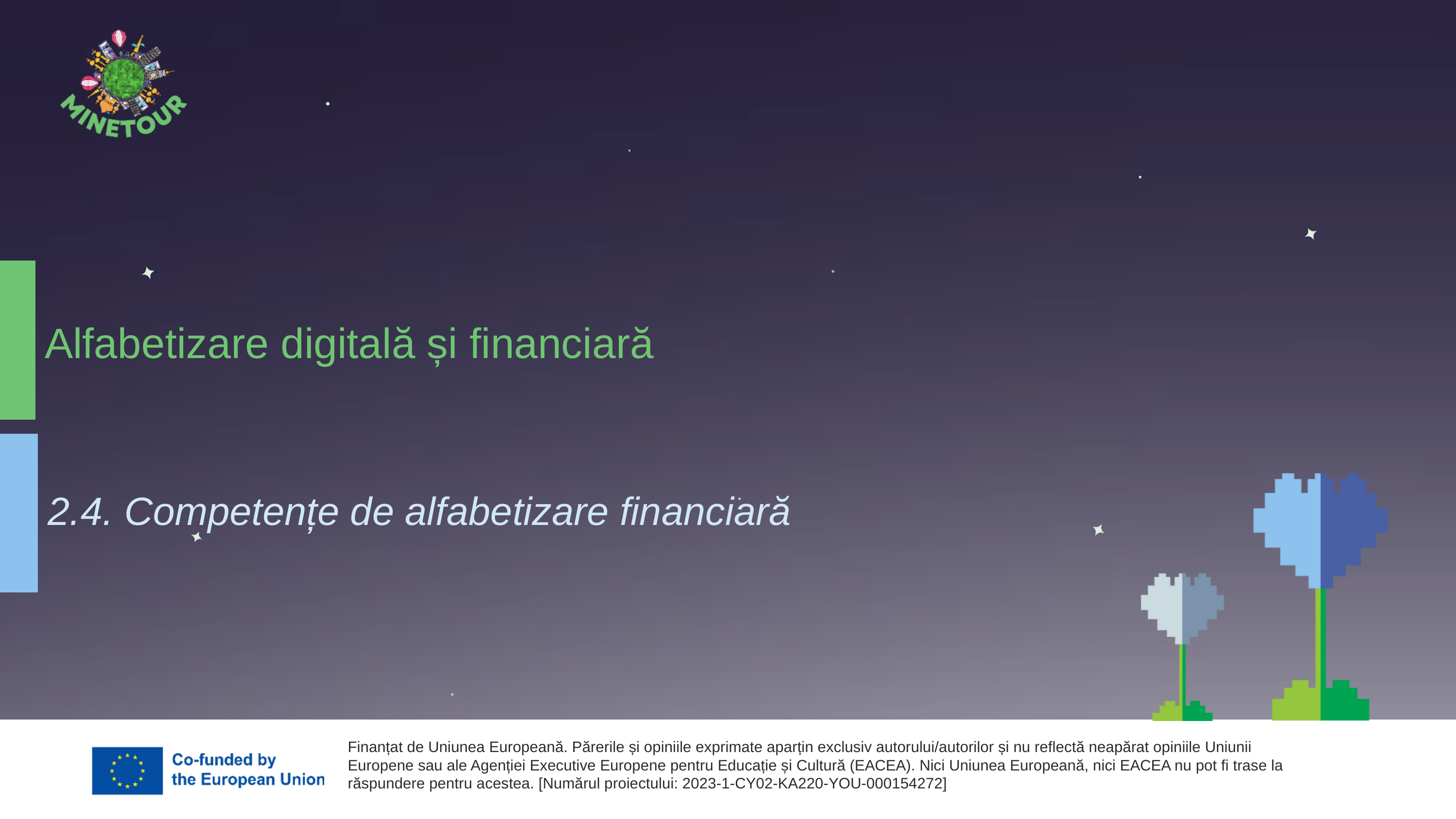

Alfabetizare digitală și financiară

2.4. Competențe de alfabetizare financiară

Finanțat de Uniunea Europeană. Părerile și opiniile exprimate aparțin exclusiv autorului/autorilor și nu reflectă neapărat opiniile Uniunii Europene sau ale Agenției Executive Europene pentru Educație și Cultură (EACEA). Nici Uniunea Europeană, nici EACEA nu pot fi trase la răspundere pentru acestea. [Numărul proiectului: 2023-1-CY02-KA220-YOU-000154272]